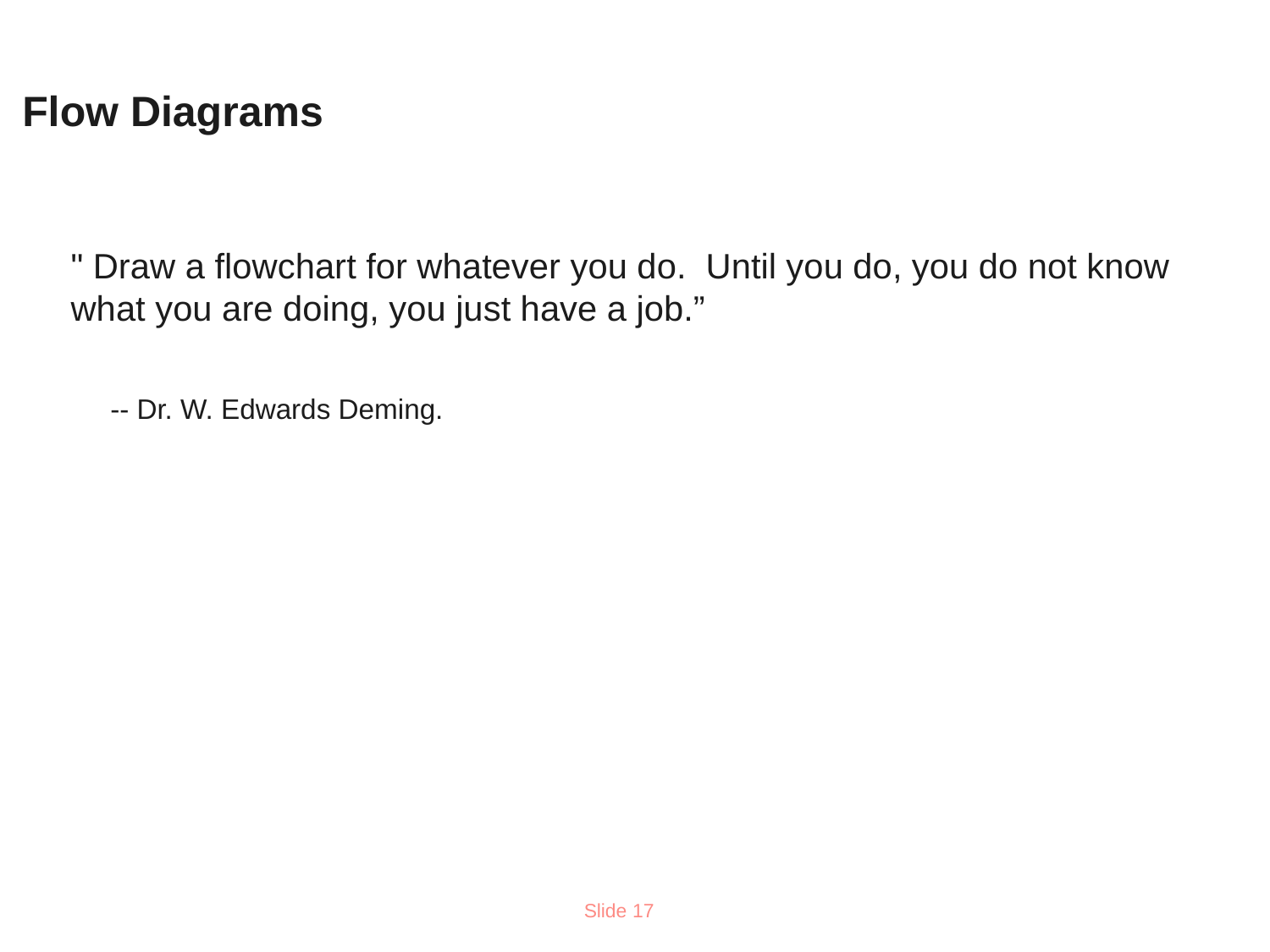

# Flow Diagrams
	" Draw a flowchart for whatever you do.  Until you do, you do not know what you are doing, you just have a job.”

 -- Dr. W. Edwards Deming.